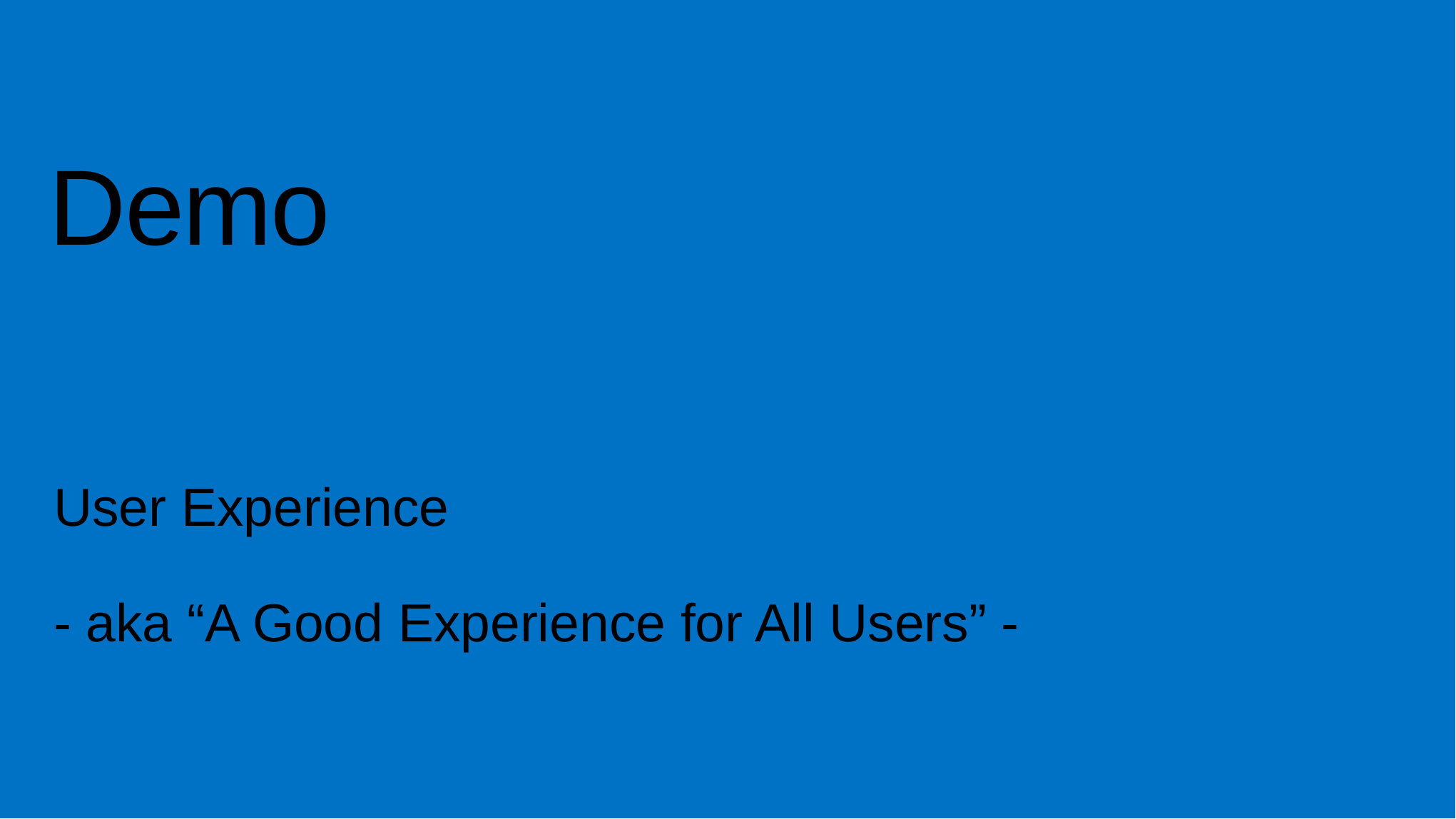

# Demo
User Experience

- aka “A Good Experience for All Users” -